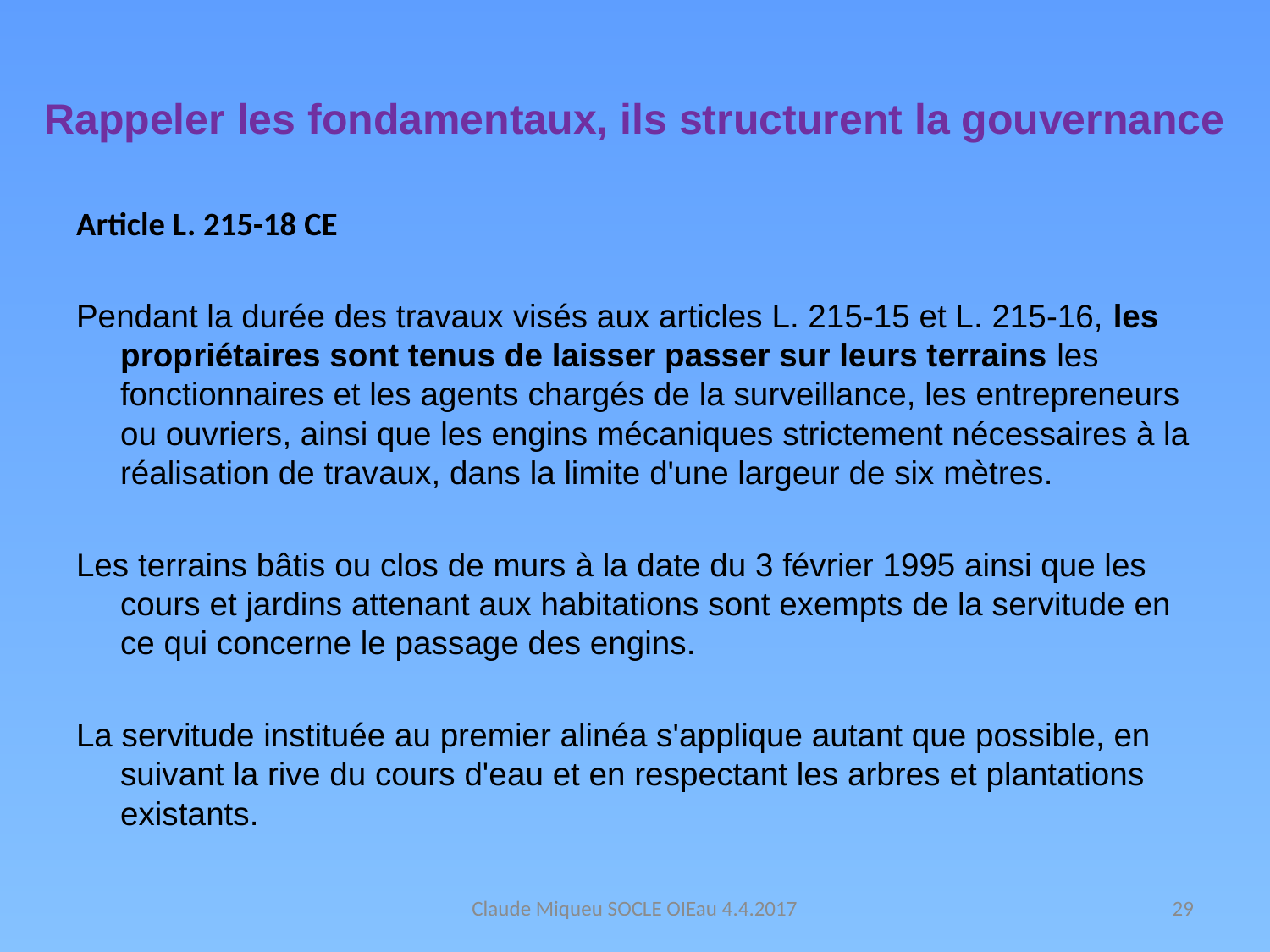

# Rappeler les fondamentaux, ils structurent la gouvernance
Article L. 215-18 CE

Pendant la durée des travaux visés aux articles L. 215-15 et L. 215-16, les propriétaires sont tenus de laisser passer sur leurs terrains les fonctionnaires et les agents chargés de la surveillance, les entrepreneurs ou ouvriers, ainsi que les engins mécaniques strictement nécessaires à la réalisation de travaux, dans la limite d'une largeur de six mètres.

Les terrains bâtis ou clos de murs à la date du 3 février 1995 ainsi que les cours et jardins attenant aux habitations sont exempts de la servitude en ce qui concerne le passage des engins.

La servitude instituée au premier alinéa s'applique autant que possible, en suivant la rive du cours d'eau et en respectant les arbres et plantations existants.

Claude Miqueu SOCLE OIEau 4.4.2017
29